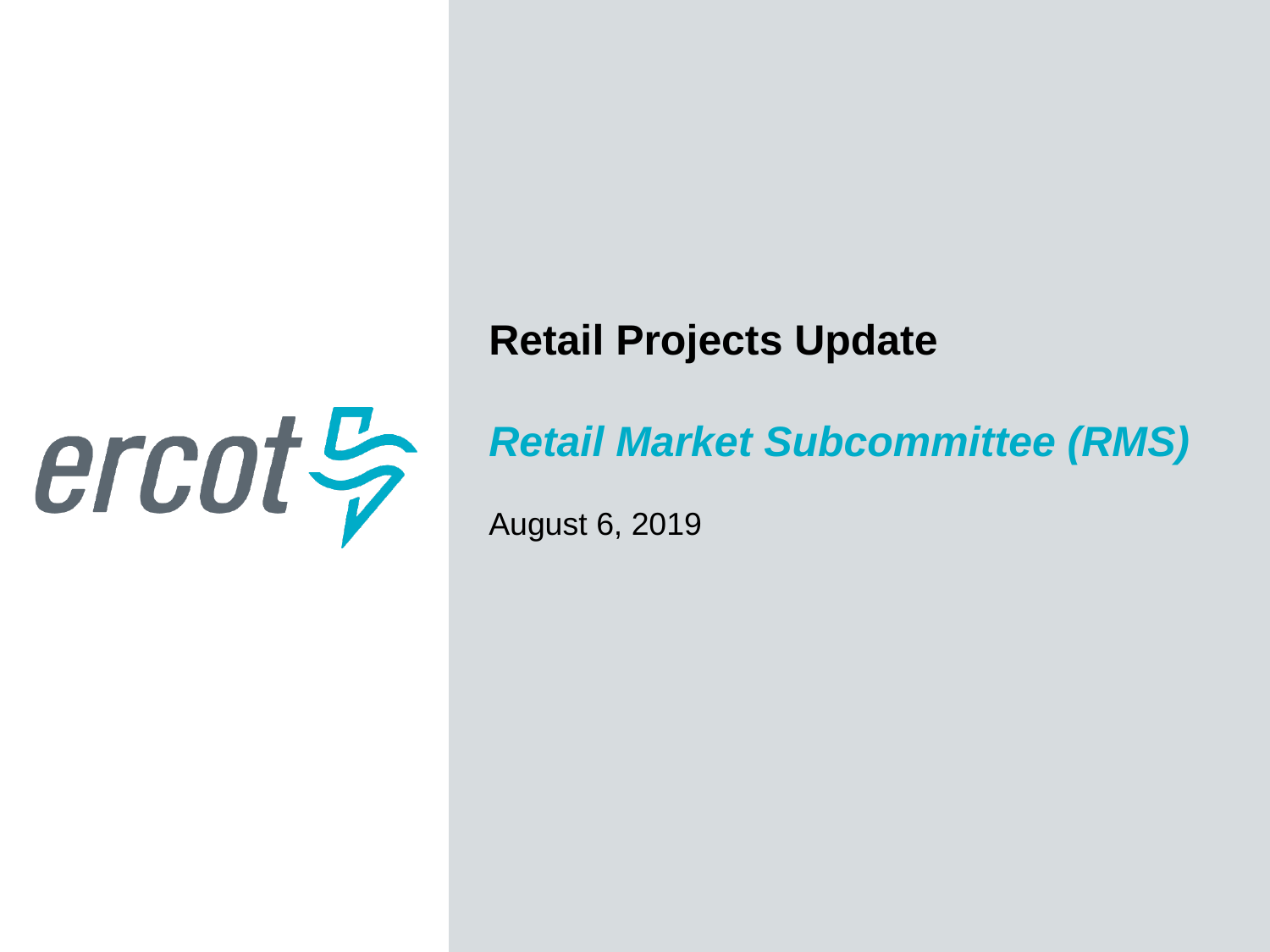

Retail Projects Update

Retail Market Subcommittee (RMS)

August 6, 2019